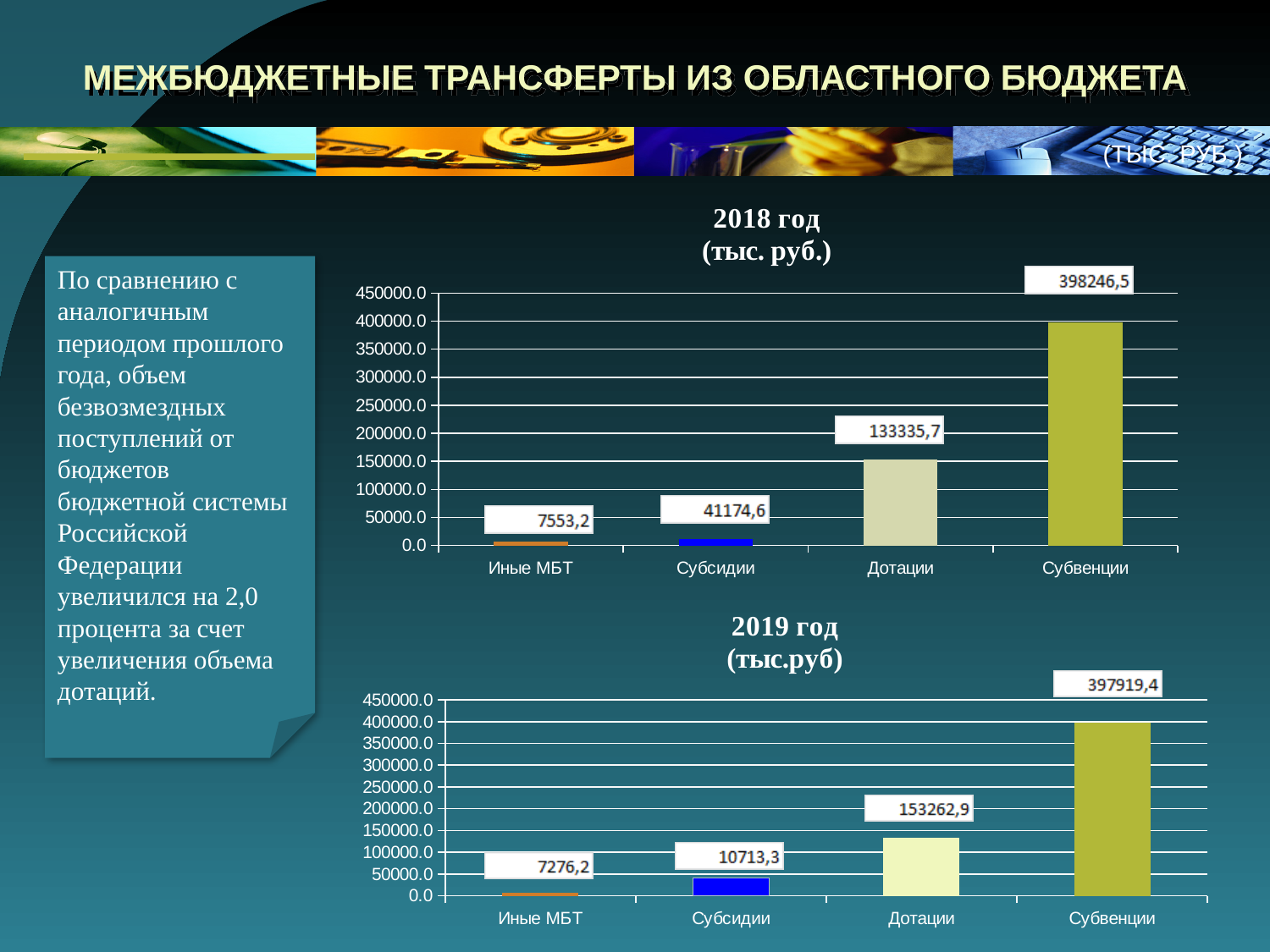

# МЕЖБЮДЖЕТНЫЕ ТРАНСФЕРТЫ ИЗ ОБЛАСТНОГО БЮДЖЕТА
(ТЫС. РУБ.)

### Chart: 2018 год
(тыс. руб.)

| Category | 2018 год |
|---|---|
| Иные МБТ | 7276.2 |
| Субсидии | 10713.3 |
| Дотации | 153262.9 |
| Субвенции | 397919.4 |
По сравнению с аналогичным периодом прошлого года, объем безвозмездных поступлений от бюджетов бюджетной системы Российской Федерации увеличился на 2,0 процента за счет увеличения объема дотаций.

### Chart: 2019 год
(тыс.руб)

| Category | 2019 год |
|---|---|
| Иные МБТ | 7553.15449 |
| Субсидии | 41174.63198 |
| Дотации | 133335.694 |
| Субвенции | 398246.53451 |